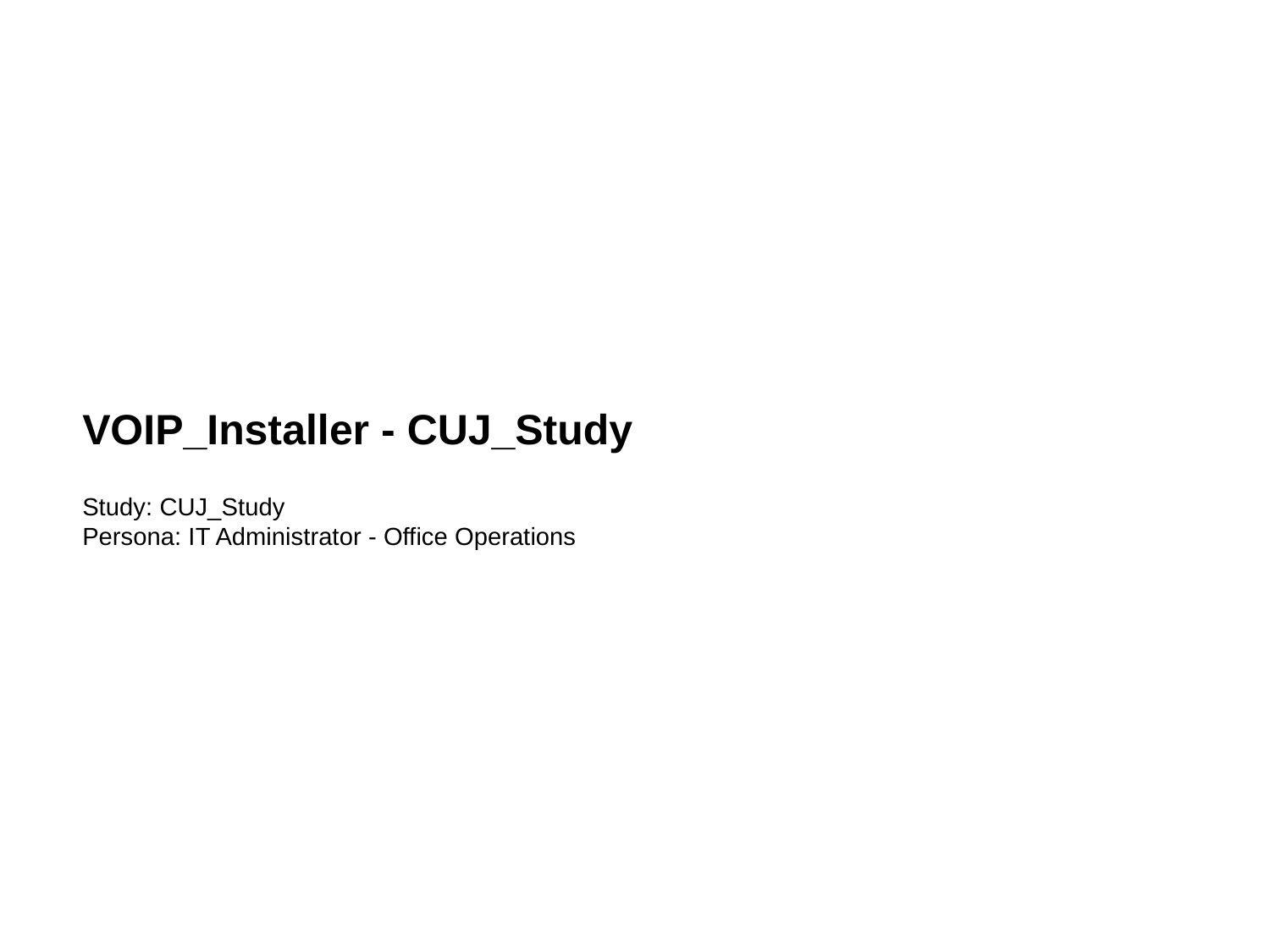

VOIP_Installer - CUJ_Study
Study: CUJ_Study
Persona: IT Administrator - Office Operations